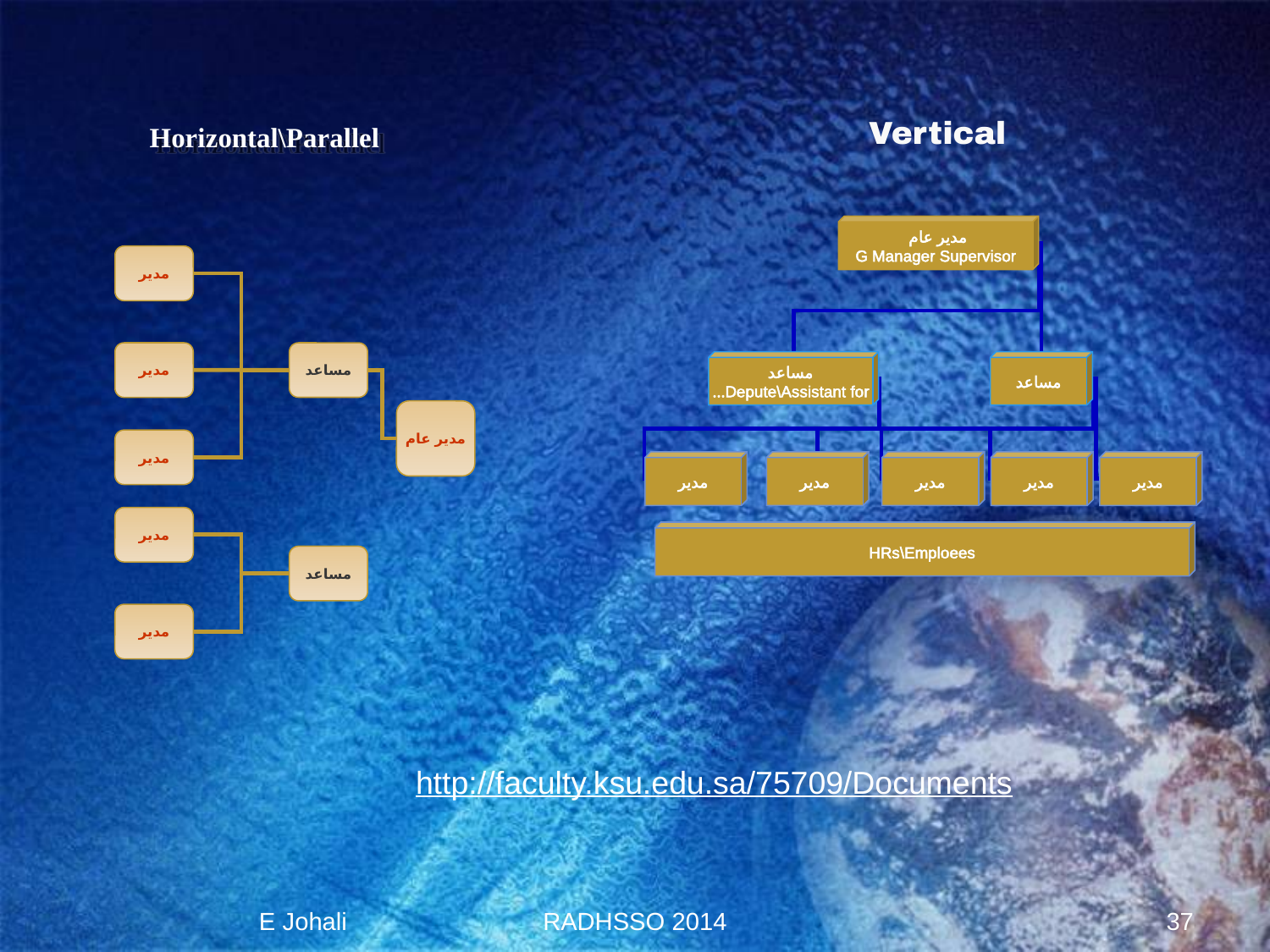

# Horizontal\Parallel
Vertical
مدير عام
G Manager Supervisor
مساعد
Depute\Assistant for…
مساعد
مدير
مدير
مدير
مدير
مدير
مدير
مدير
مساعد
مدير عام
مدير
مدير
مساعد
مدير
HRs\Emploees
http://faculty.ksu.edu.sa/75709/Documents
E Johali
RADHSSO 2014
37